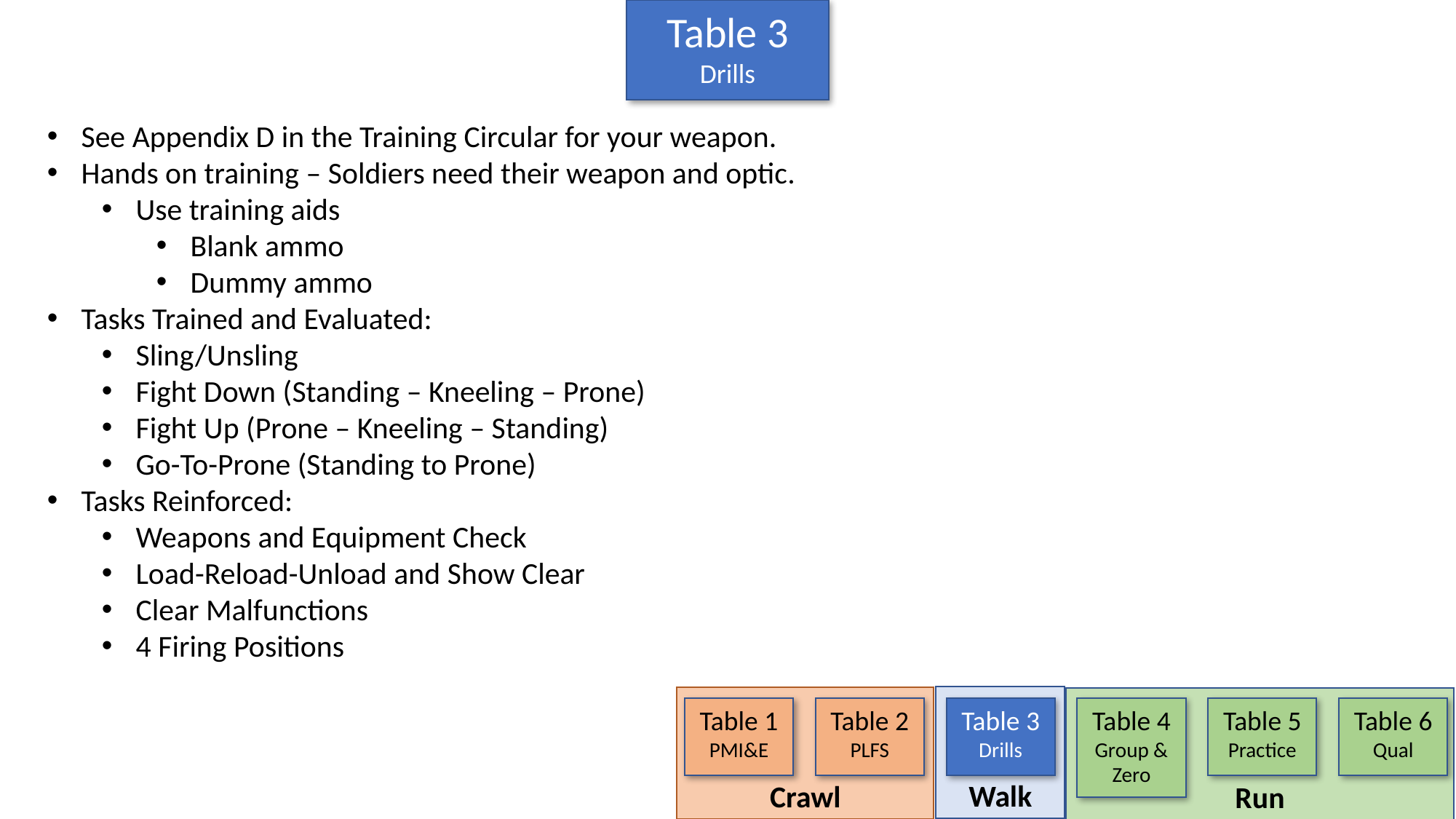

Table 3
Drills
See Appendix D in the Training Circular for your weapon.
Hands on training – Soldiers need their weapon and optic.
Use training aids
Blank ammo
Dummy ammo
Tasks Trained and Evaluated:
Sling/Unsling
Fight Down (Standing – Kneeling – Prone)
Fight Up (Prone – Kneeling – Standing)
Go-To-Prone (Standing to Prone)
Tasks Reinforced:
Weapons and Equipment Check
Load-Reload-Unload and Show Clear
Clear Malfunctions
4 Firing Positions

Walk
Crawl
Run
Table 5
Practice
Table 4
Group & Zero
Table 3
Drills
Table 2
PLFS

Table 6
Qual
Table 1
PMI&E